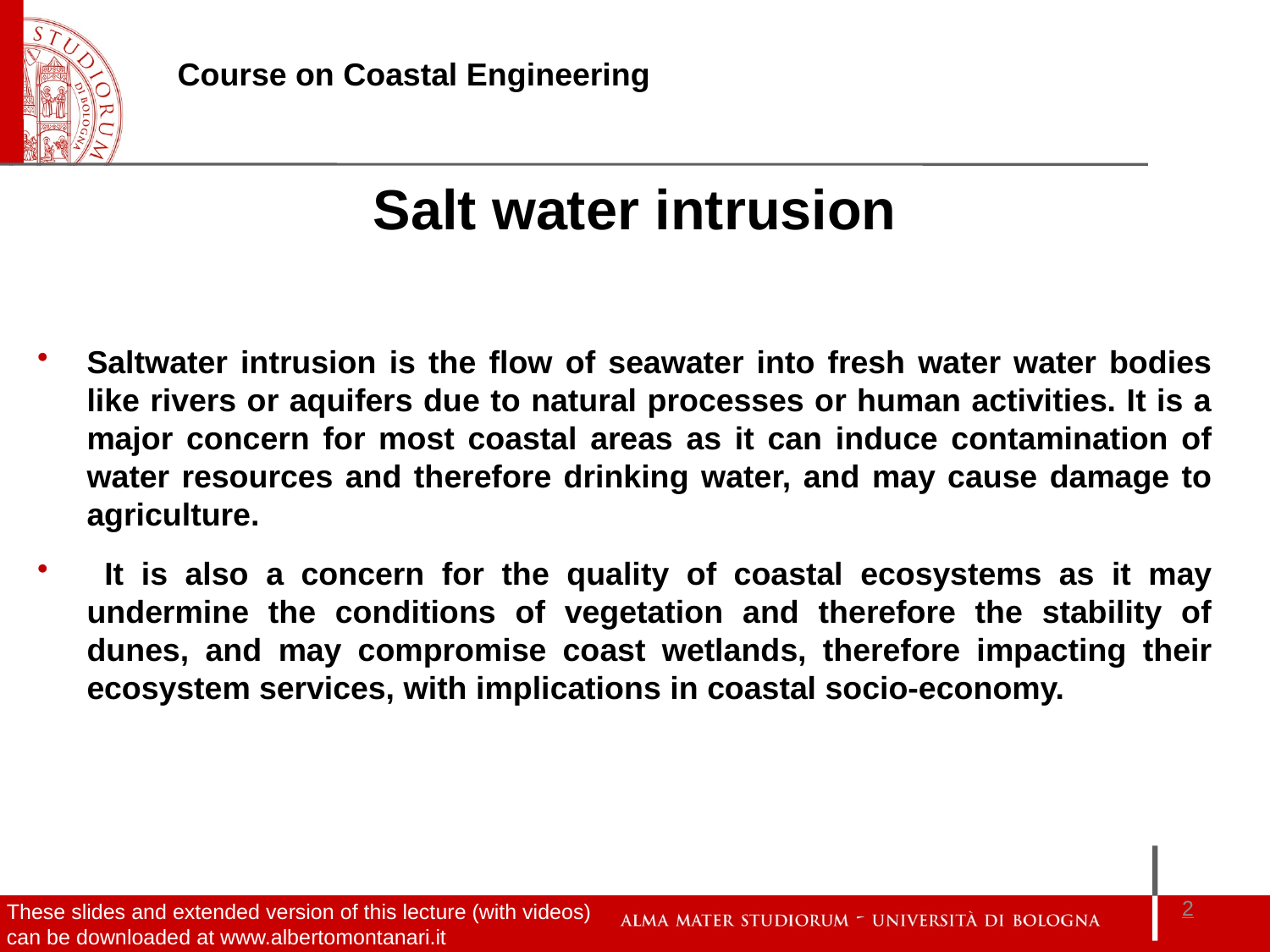

Salt water intrusion
Saltwater intrusion is the flow of seawater into fresh water water bodies like rivers or aquifers due to natural processes or human activities. It is a major concern for most coastal areas as it can induce contamination of water resources and therefore drinking water, and may cause damage to agriculture.
 It is also a concern for the quality of coastal ecosystems as it may undermine the conditions of vegetation and therefore the stability of dunes, and may compromise coast wetlands, therefore impacting their ecosystem services, with implications in coastal socio-economy.
2